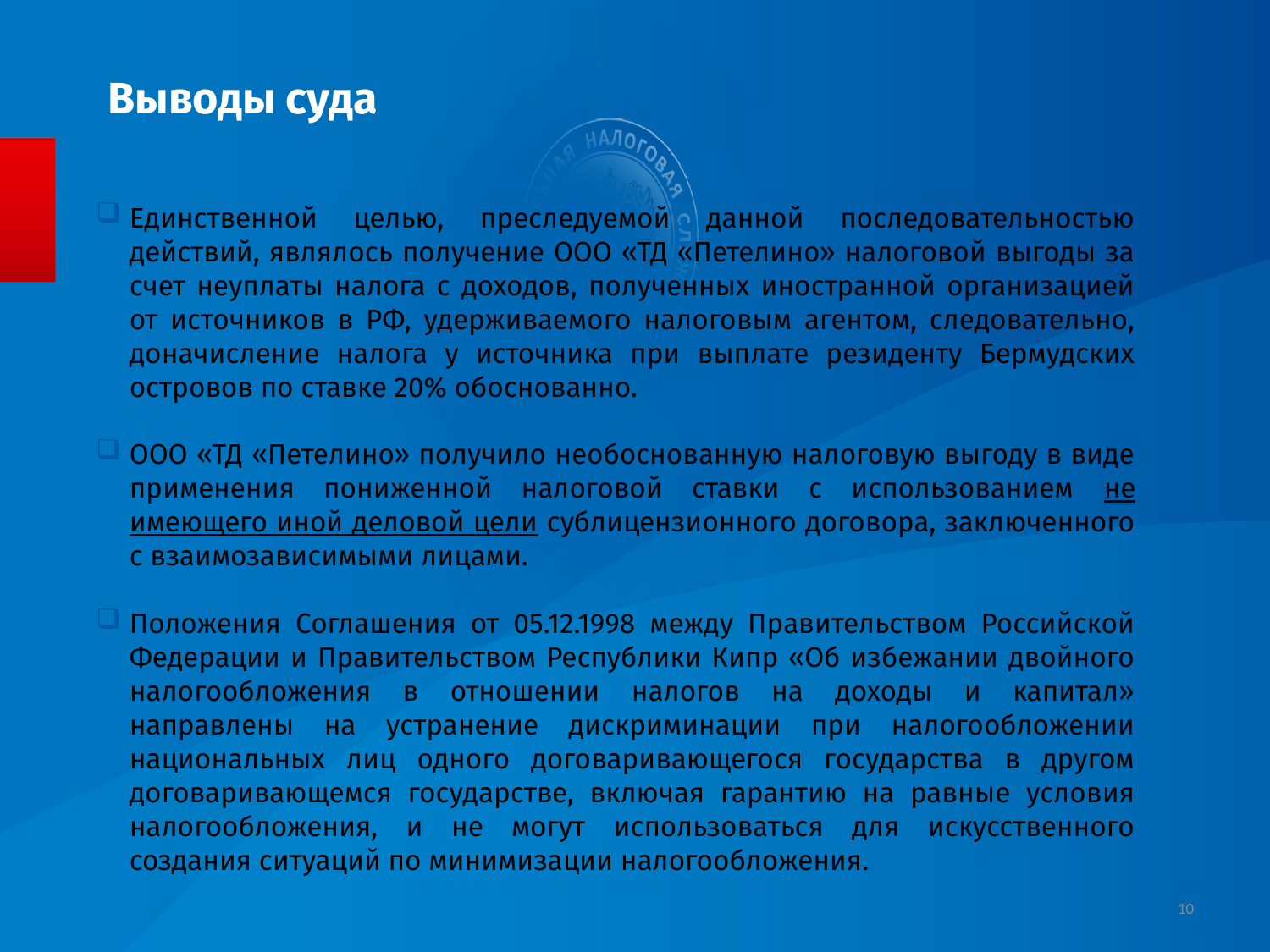

Выводы суда
Единственной целью, преследуемой данной последовательностью действий, являлось получение ООО «ТД «Петелино» налоговой выгоды за счет неуплаты налога с доходов, полученных иностранной организацией от источников в РФ, удерживаемого налоговым агентом, следовательно, доначисление налога у источника при выплате резиденту Бермудских островов по ставке 20% обоснованно.

ООО «ТД «Петелино» получило необоснованную налоговую выгоду в виде применения пониженной налоговой ставки с использованием не имеющего иной деловой цели сублицензионного договора, заключенного с взаимозависимыми лицами.

Положения Соглашения от 05.12.1998 между Правительством Российской Федерации и Правительством Республики Кипр «Об избежании двойного налогообложения в отношении налогов на доходы и капитал» направлены на устранение дискриминации при налогообложении национальных лиц одного договаривающегося государства в другом договаривающемся государстве, включая гарантию на равные условия налогообложения, и не могут использоваться для искусственного создания ситуаций по минимизации налогообложения.

10